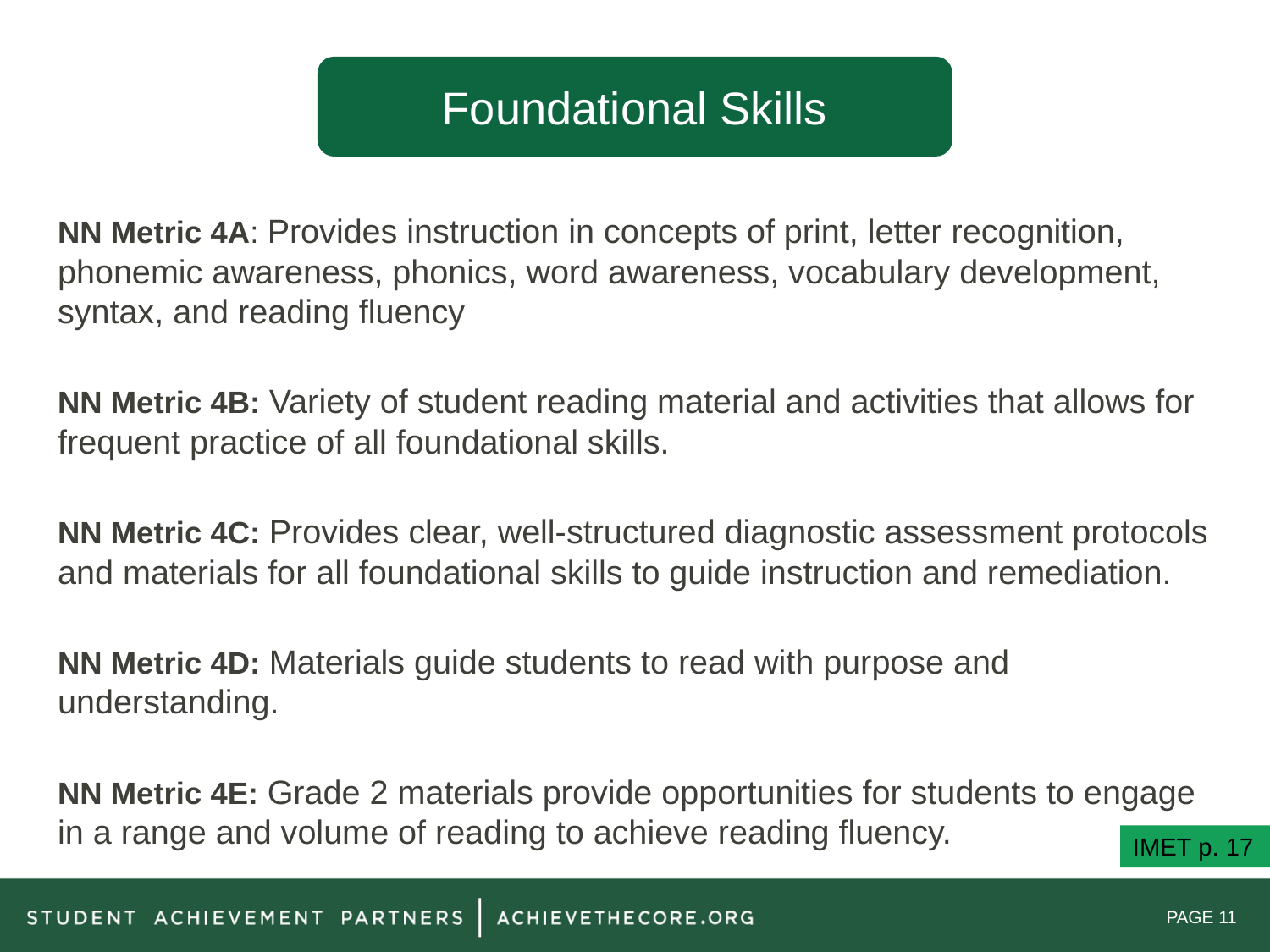

Foundational Skills
NN Metric 4A: Provides instruction in concepts of print, letter recognition, phonemic awareness, phonics, word awareness, vocabulary development, syntax, and reading fluency

NN Metric 4B: Variety of student reading material and activities that allows for frequent practice of all foundational skills.

NN Metric 4C: Provides clear, well-structured diagnostic assessment protocols and materials for all foundational skills to guide instruction and remediation.

NN Metric 4D: Materials guide students to read with purpose and understanding.

NN Metric 4E: Grade 2 materials provide opportunities for students to engage in a range and volume of reading to achieve reading fluency.
IMET p. 17